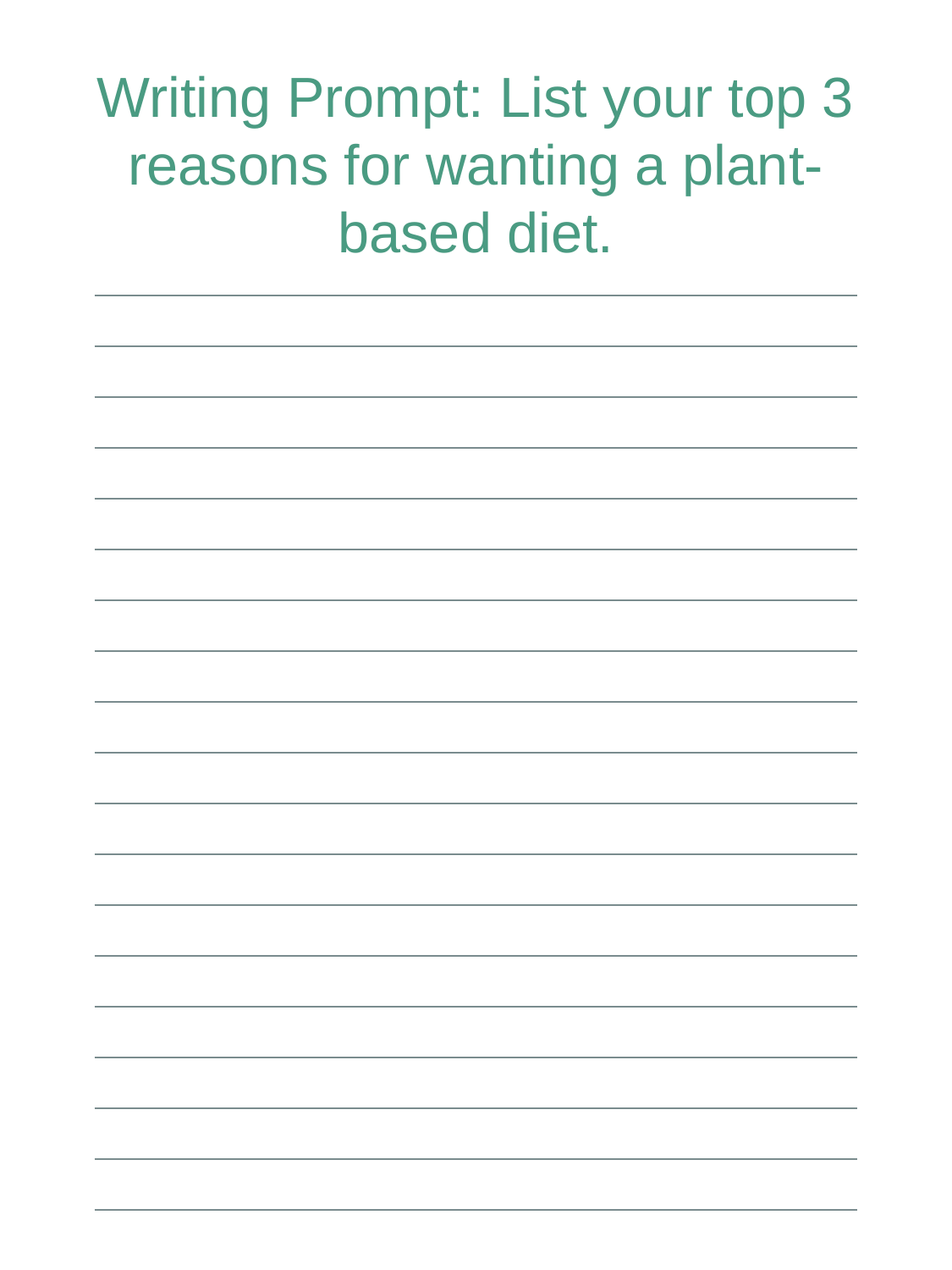

Writing Prompt: List your top 3 reasons for wanting a plant-based diet.
|  |
| --- |
|  |
|  |
|  |
|  |
|  |
|  |
|  |
|  |
|  |
|  |
|  |
|  |
|  |
|  |
|  |
|  |
|  |